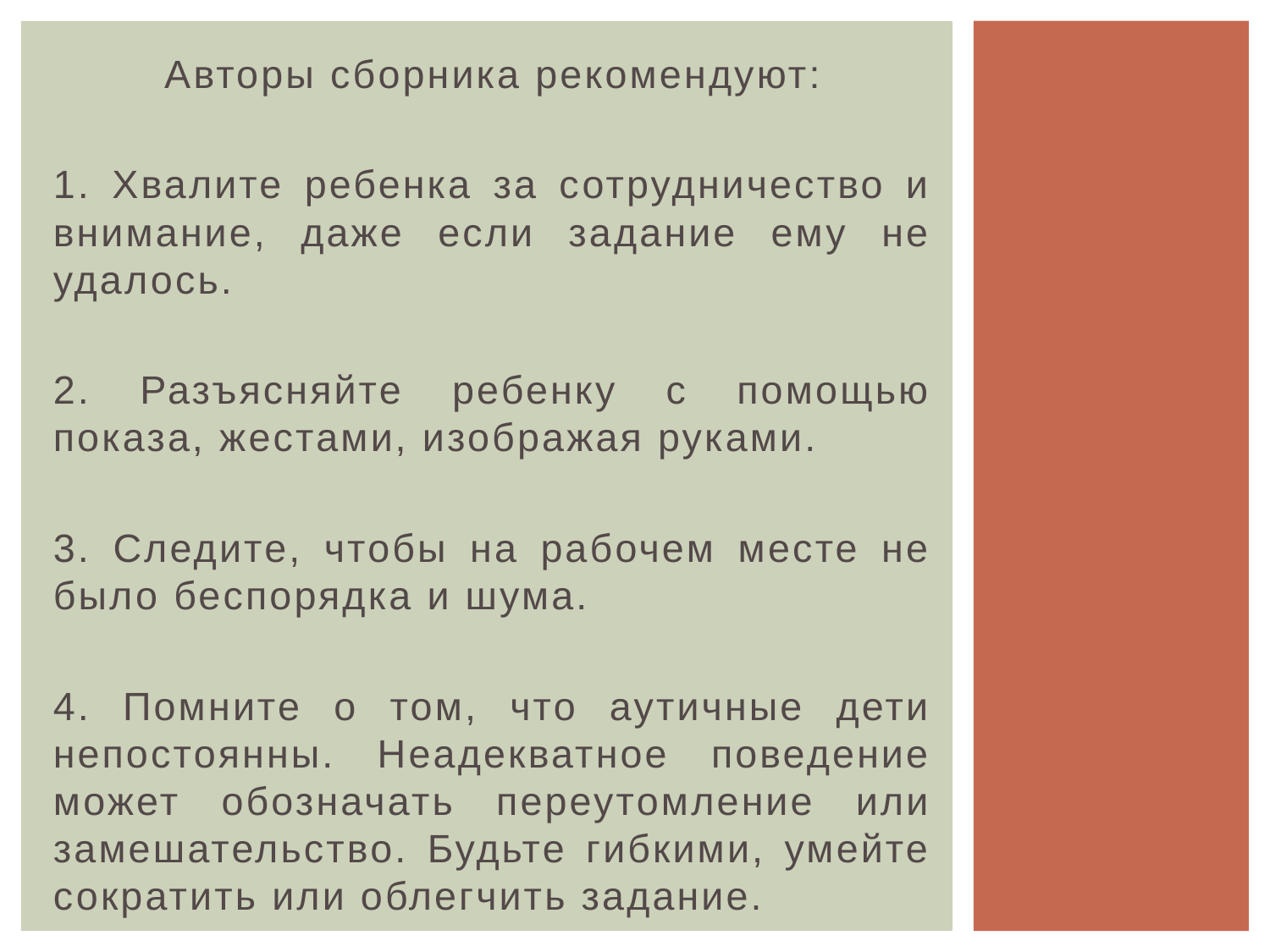

Авторы сборника рекомендуют:

1. Хвалите ребенка за сотрудничество и внимание, даже если задание ему не удалось.

2. Разъясняйте ребенку с помощью показа, жестами, изображая руками.

3. Следите, чтобы на рабочем месте не было беспорядка и шума.

4. Помните о том, что аутичные дети непостоянны. Неадекватное поведение может обозначать переутомление или замешательство. Будьте гибкими, умейте сократить или облегчить задание.
#